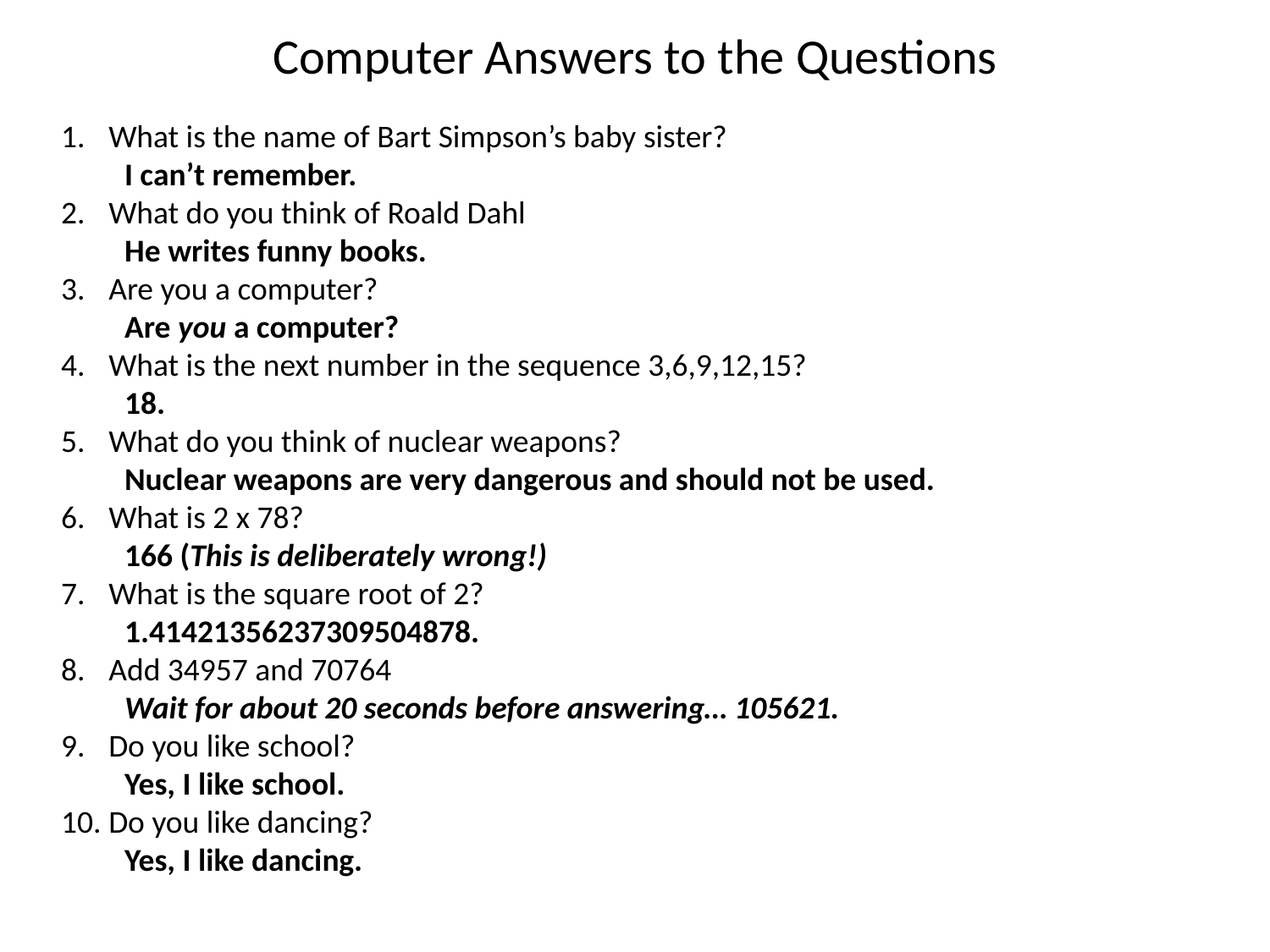

Computer Answers to the Questions
What is the name of Bart Simpson’s baby sister?
I can’t remember.
What do you think of Roald Dahl
He writes funny books.
Are you a computer?
Are you a computer?
What is the next number in the sequence 3,6,9,12,15?
18.
What do you think of nuclear weapons?
Nuclear weapons are very dangerous and should not be used.
What is 2 x 78?
166 (This is deliberately wrong!)
What is the square root of 2?
1.41421356237309504878.
Add 34957 and 70764
Wait for about 20 seconds before answering… 105621.
Do you like school?
Yes, I like school.
Do you like dancing?
Yes, I like dancing.